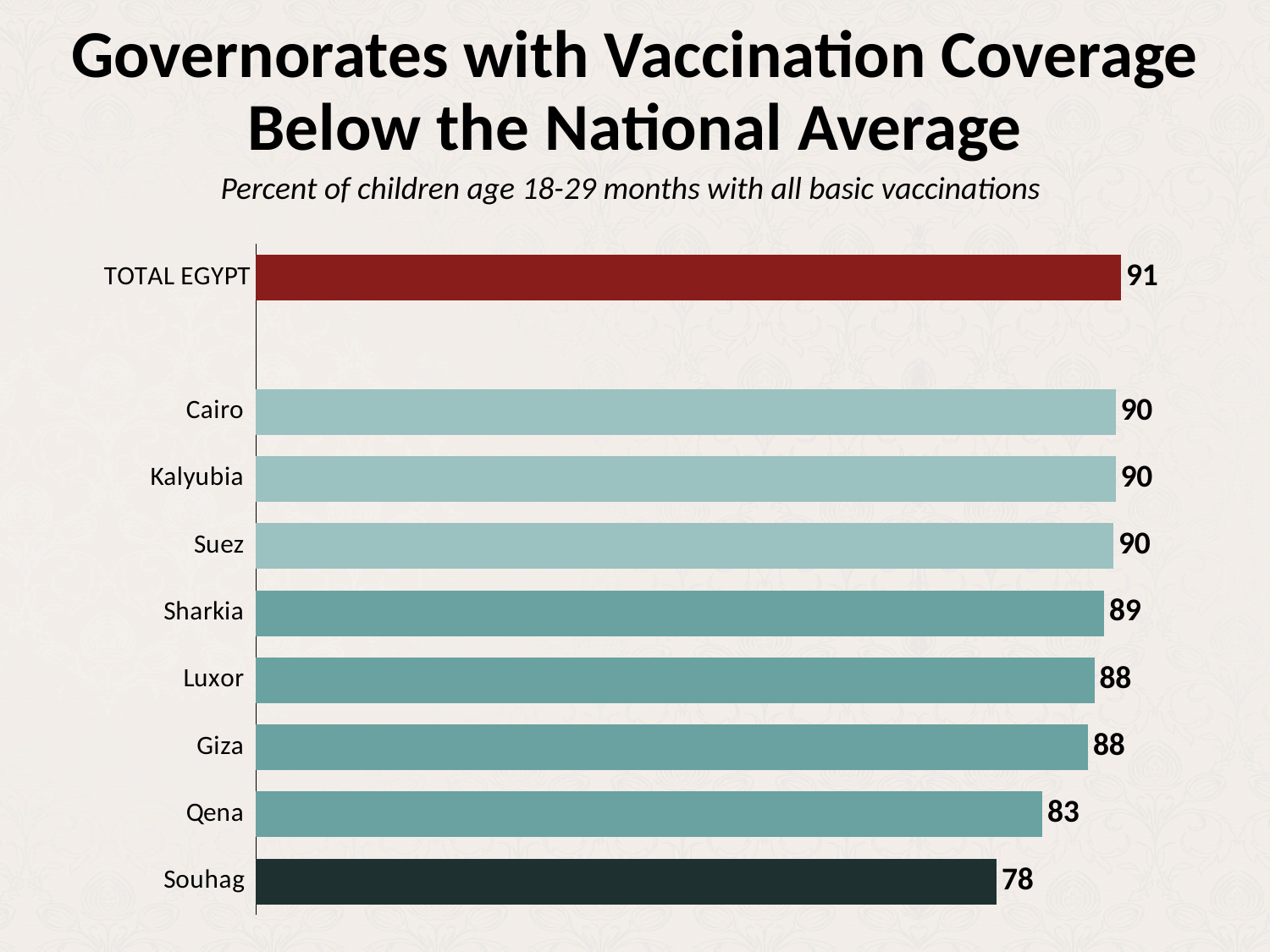

# Governorates with Vaccination Coverage Below the National Average
Percent of children age 18-29 months with all basic vaccinations

### Chart

| Category | Column1 |
|---|---|
| Souhag  | 77.9 |
| Qena  | 82.7 |
| Giza  | 87.5 |
| Luxor  | 88.2 |
| Sharkia  | 89.2 |
| Suez  | 90.2 |
| Kalyubia  | 90.4 |
| Cairo  | 90.4 |
|  | None |
| TOTAL EGYPT | 91.0 |